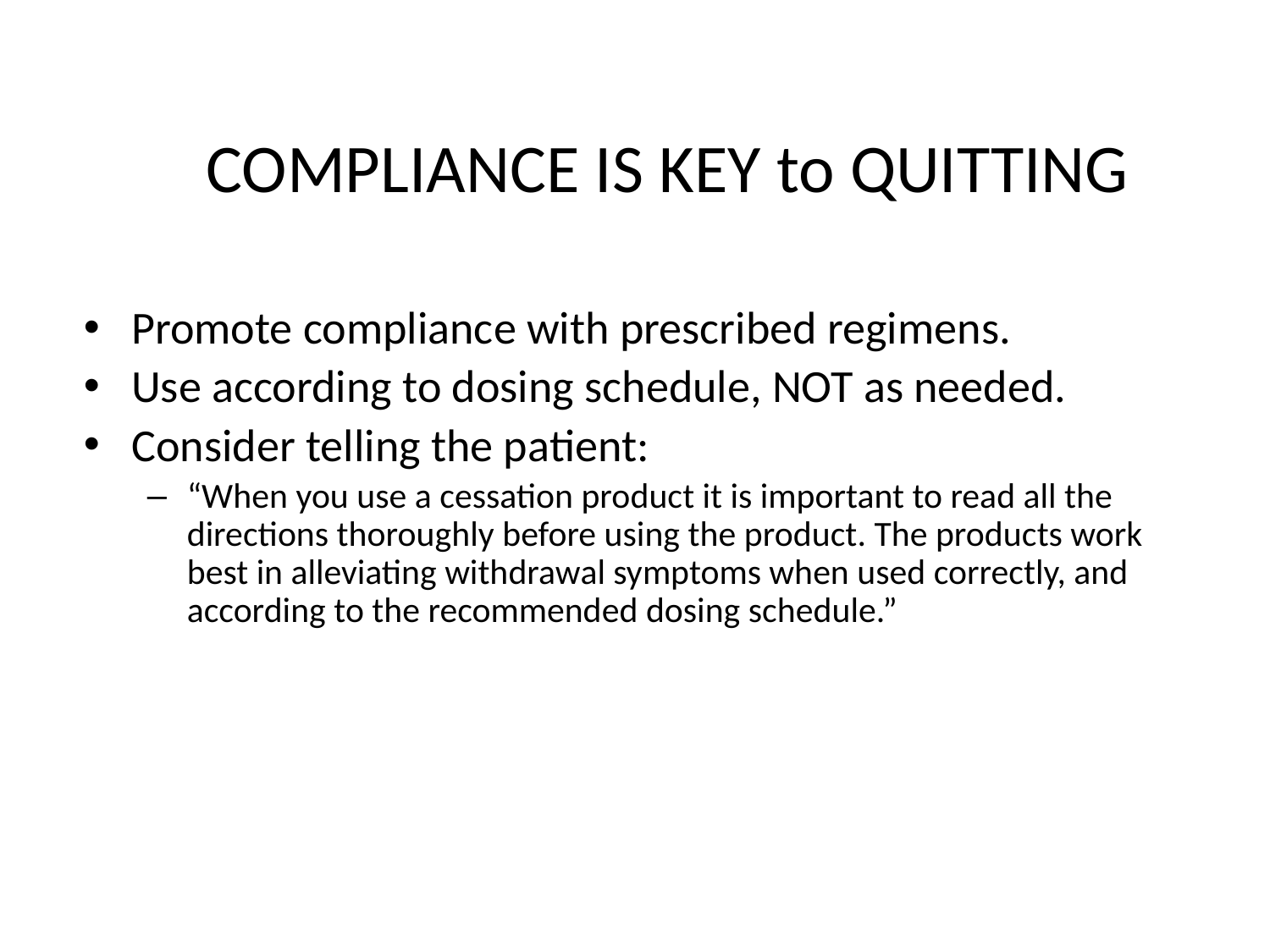

COMPLIANCE IS KEY to QUITTING
Promote compliance with prescribed regimens.
Use according to dosing schedule, NOT as needed.
Consider telling the patient:
“When you use a cessation product it is important to read all the directions thoroughly before using the product. The products work best in alleviating withdrawal symptoms when used correctly, and according to the recommended dosing schedule.”